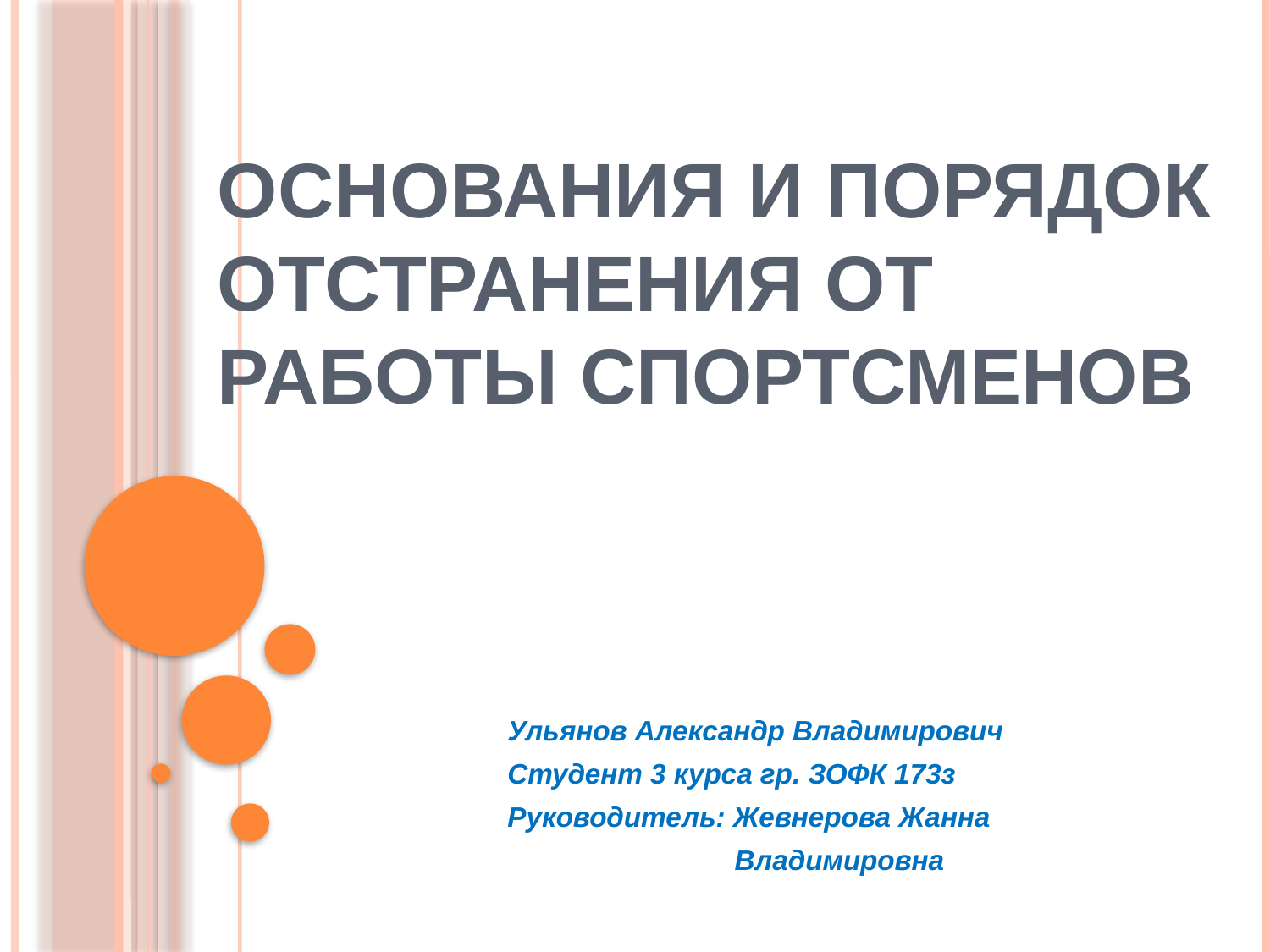

# Основания и порядок отстранения от работы спортсменов
Ульянов Александр Владимирович
Студент 3 курса гр. ЗОФК 173з
Руководитель: Жевнерова Жанна
                             Владимировна